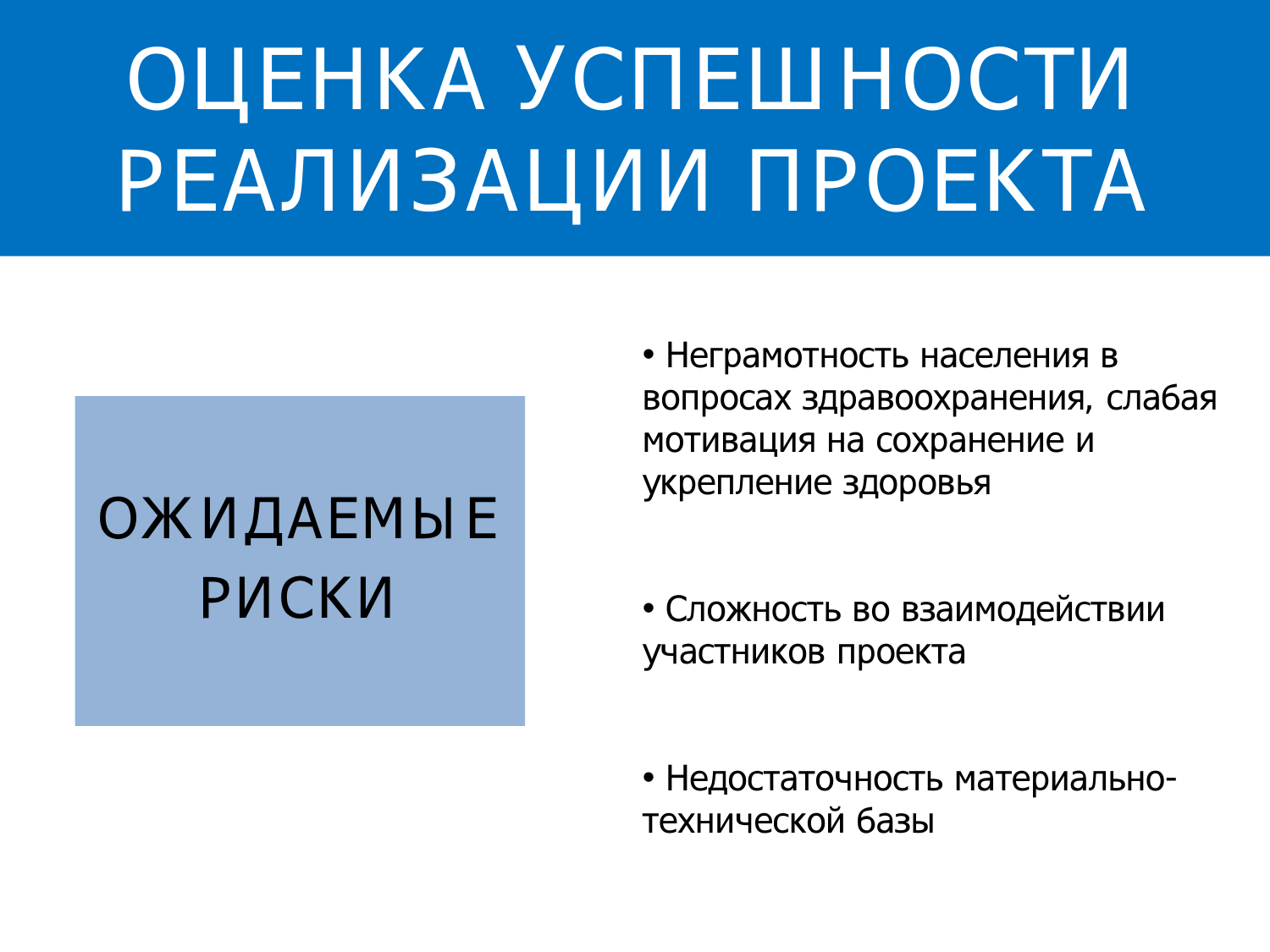

# ОЦЕНКА УСПЕШНОСТИ РЕАЛИЗАЦИИ ПРОЕКТА
 Неграмотность населения в вопросах здравоохранения, слабая мотивация на сохранение и укрепление здоровья

 Сложность во взаимодействии участников проекта

 Недостаточность материально-технической базы

ОЖИДАЕМЫЕ
РИСКИ